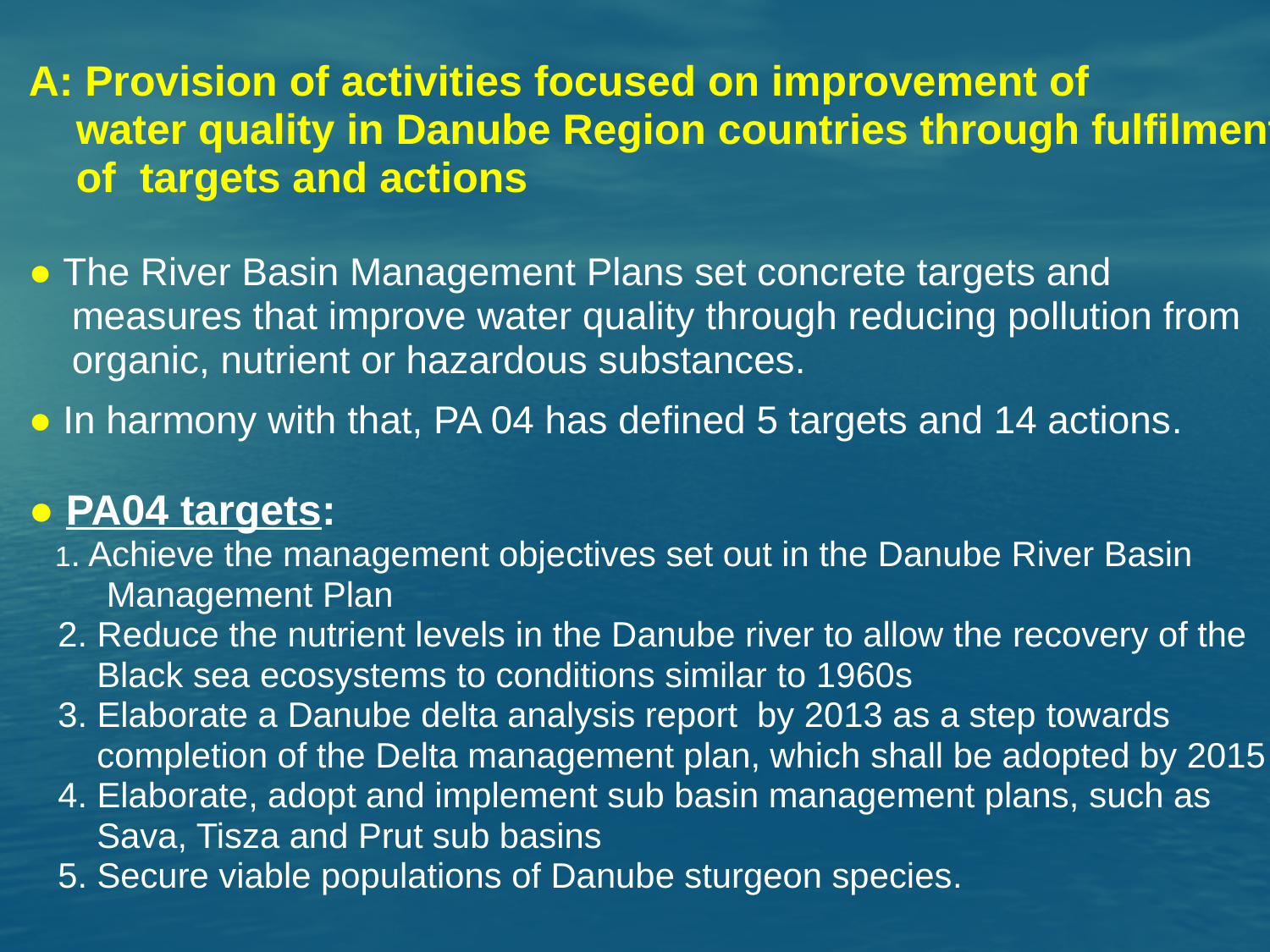

A: Provision of activities focused on improvement of
    water quality in Danube Region countries through fulfilment
    of  targets and actions

● The River Basin Management Plans set concrete targets and
    measures that improve water quality through reducing pollution from
    organic, nutrient or hazardous substances.
● In harmony with that, PA 04 has defined 5 targets and 14 actions.

● PA04 targets:
   1. Achieve the management objectives set out in the Danube River Basin
        Management Plan
   2. Reduce the nutrient levels in the Danube river to allow the recovery of the
       Black sea ecosystems to conditions similar to 1960s
   3. Elaborate a Danube delta analysis report  by 2013 as a step towards
       completion of the Delta management plan, which shall be adopted by 2015
   4. Elaborate, adopt and implement sub basin management plans, such as
       Sava, Tisza and Prut sub basins
   5. Secure viable populations of Danube sturgeon species.